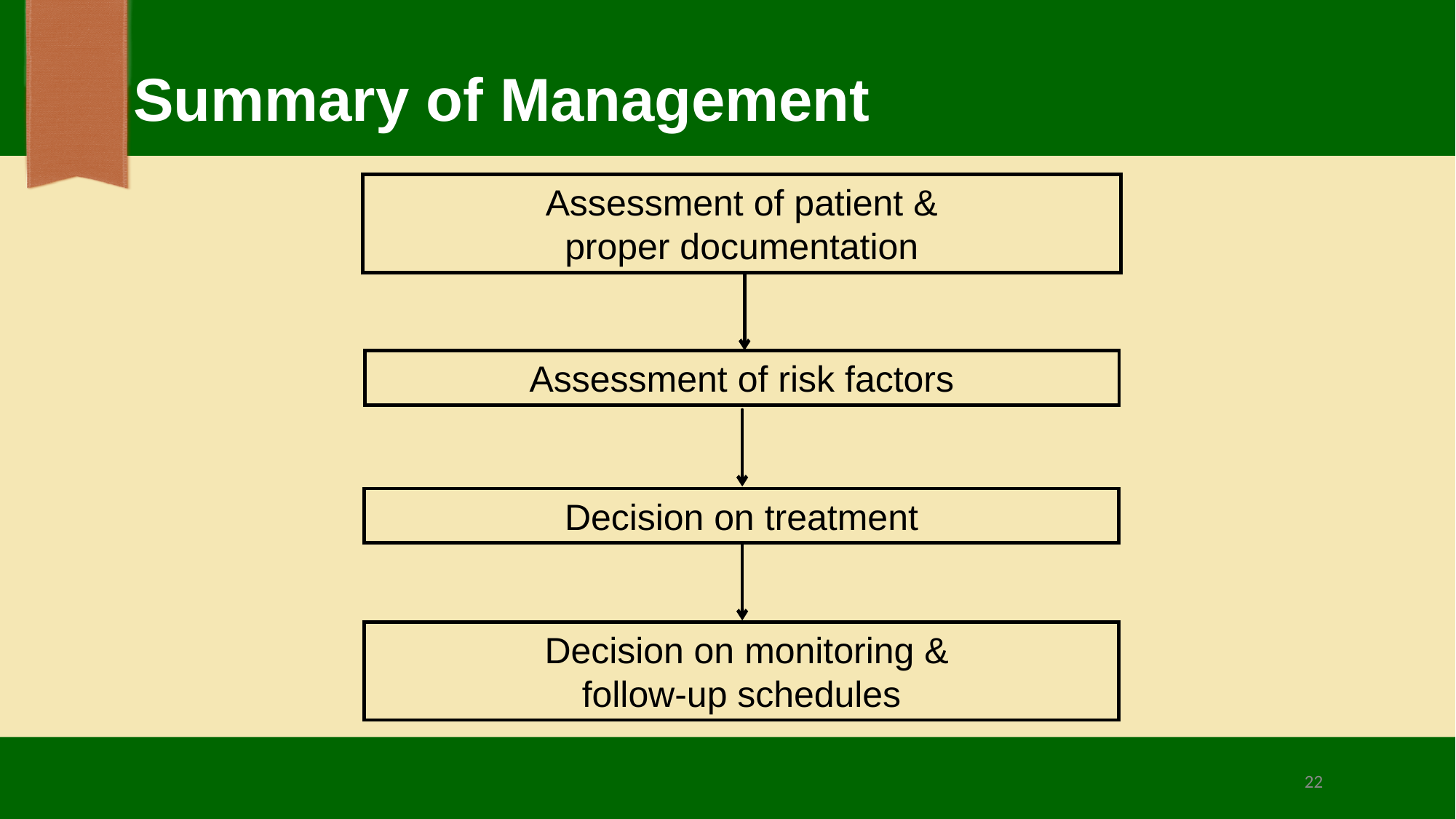

# Summary of Management
 Assessment of patient &
proper documentation
Assessment of risk factors
Decision on treatment
  Decision on monitoring &
follow-up schedules
22